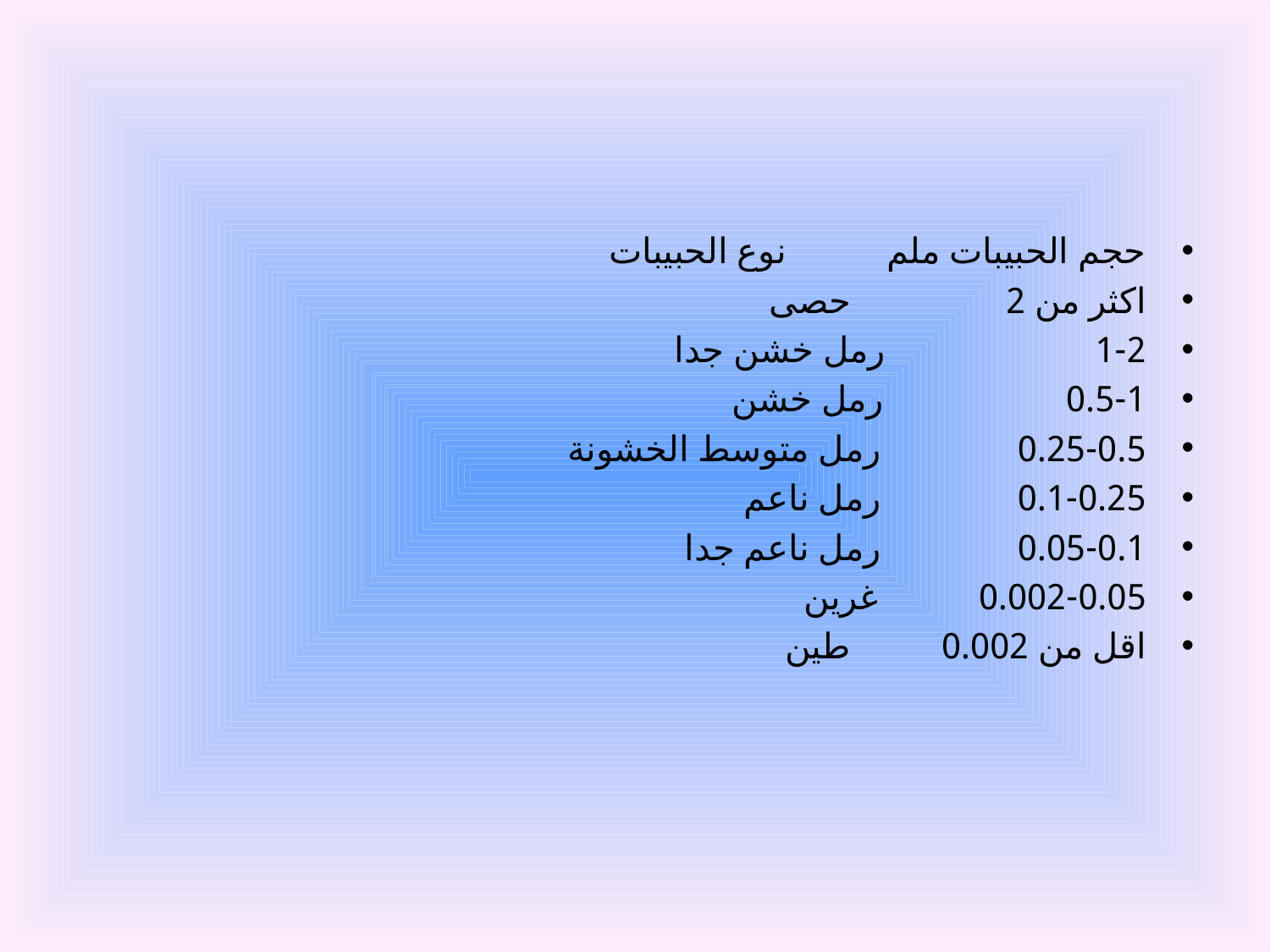

#
حجم الحبيبات ملم           نوع الحبيبات
اكثر من 2                 حصى
1-2                       رمل خشن جدا
0.5-1                    رمل خشن
0.25-0.5               رمل متوسط الخشونة
0.1-0.25               رمل ناعم
0.05-0.1               رمل ناعم جدا
0.002-0.05           غرين
اقل من 0.002          طين